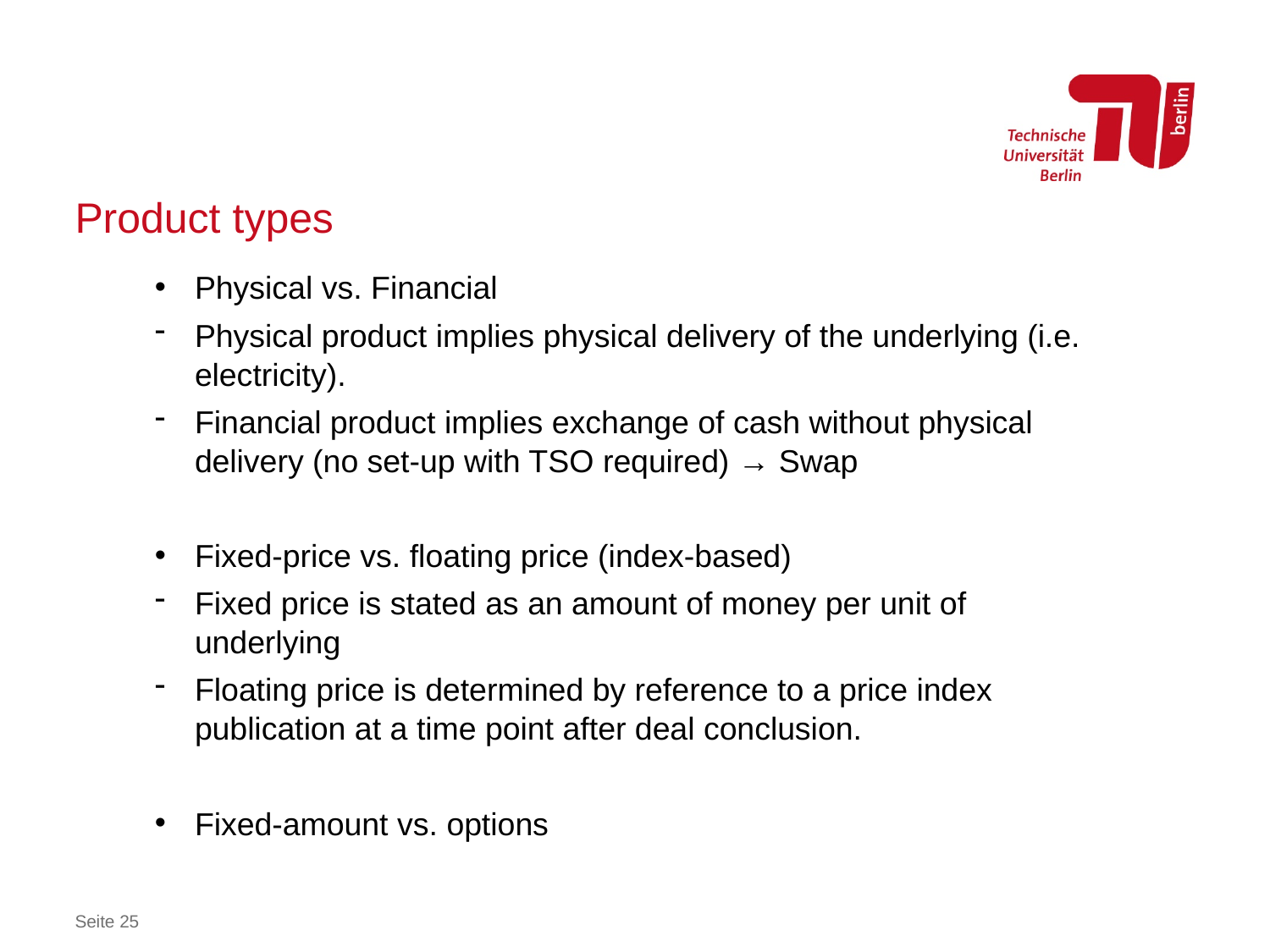

# Product types
Physical vs. Financial
Physical product implies physical delivery of the underlying (i.e. electricity).
Financial product implies exchange of cash without physical delivery (no set-up with TSO required) → Swap

Fixed-price vs. floating price (index-based)
Fixed price is stated as an amount of money per unit of underlying
Floating price is determined by reference to a price index publication at a time point after deal conclusion.

Fixed-amount vs. options

Seite 25